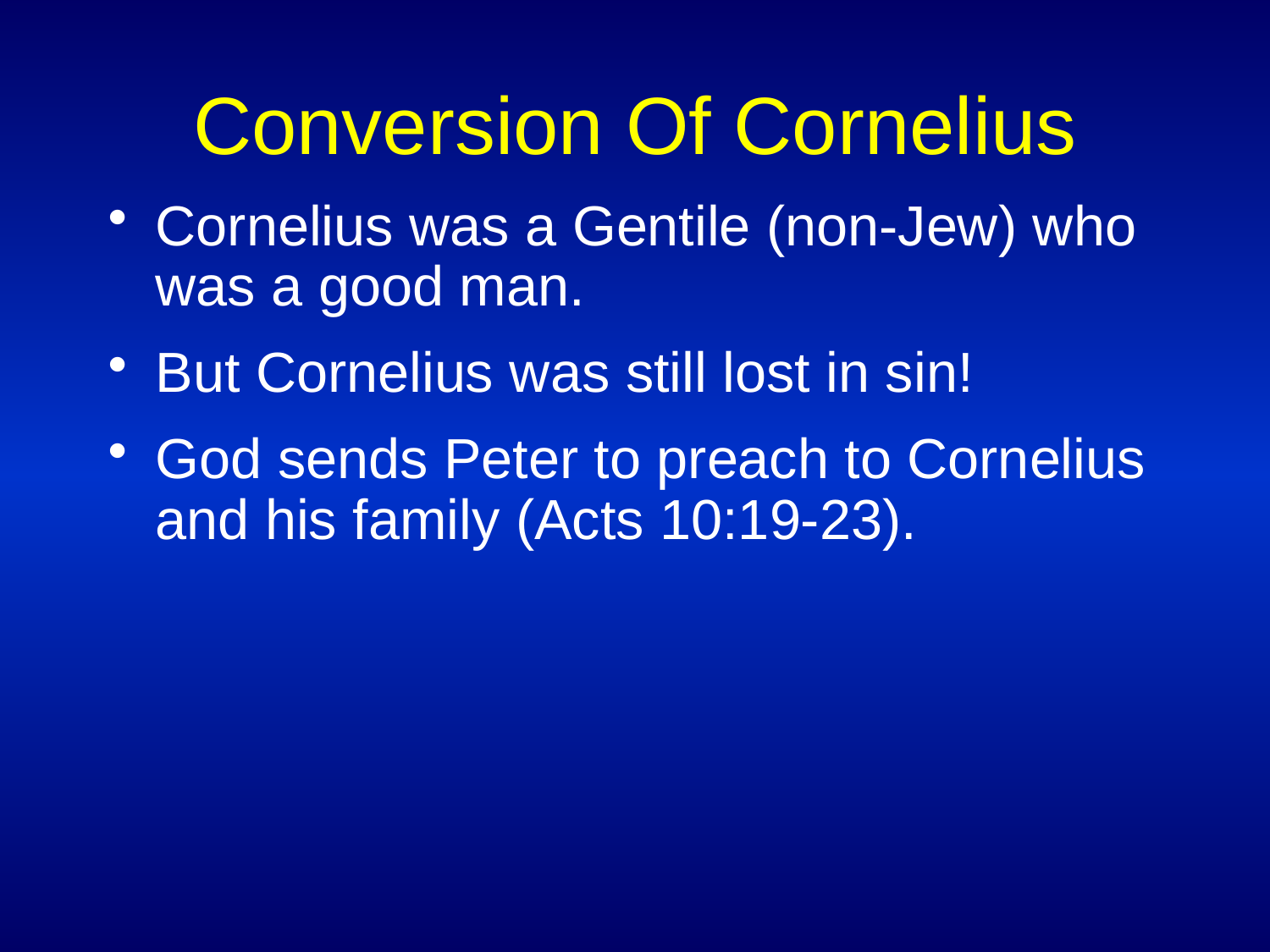

# Conversion Of Cornelius
Cornelius was a Gentile (non-Jew) who was a good man.
But Cornelius was still lost in sin!
God sends Peter to preach to Cornelius and his family (Acts 10:19-23).